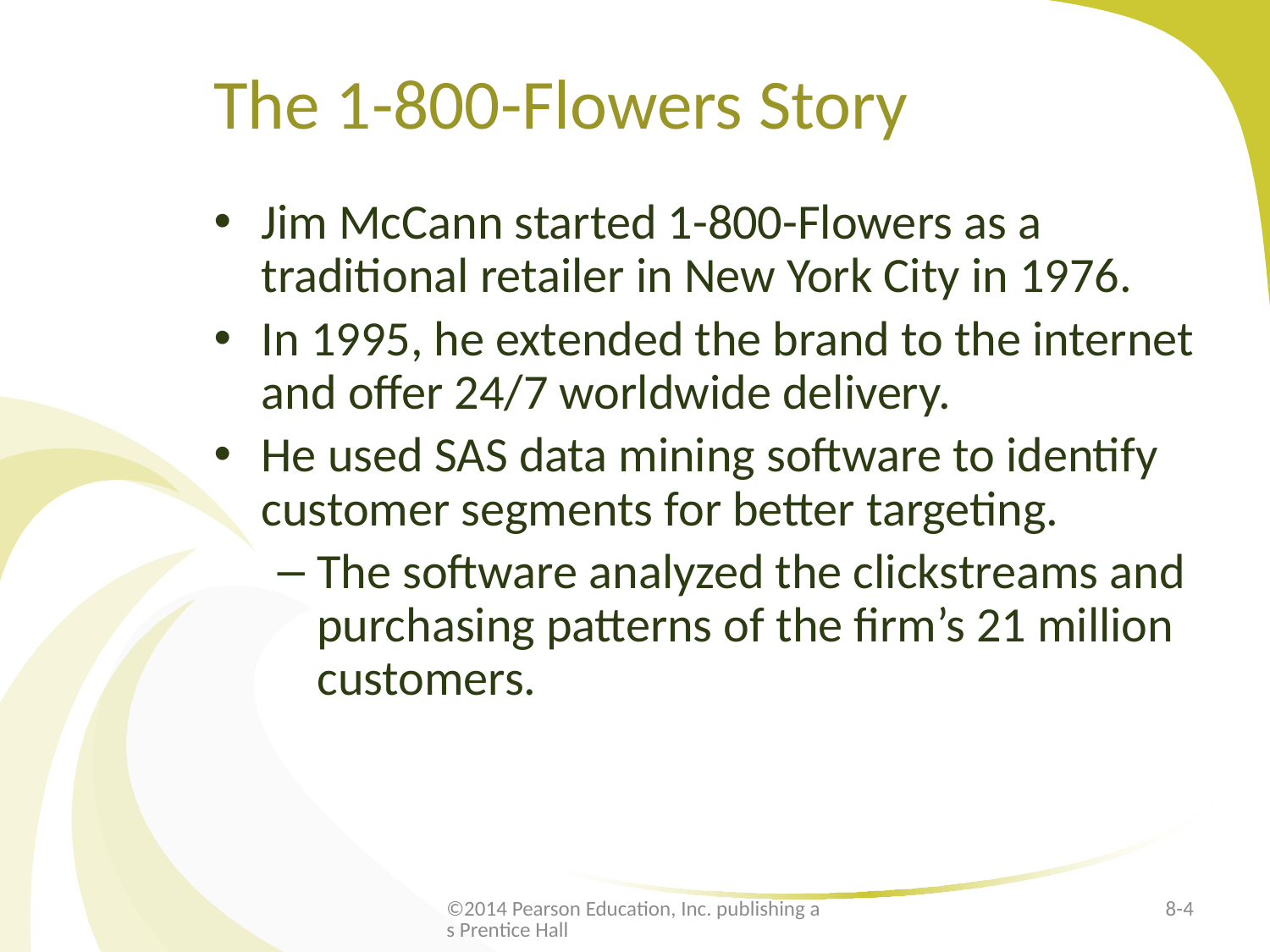

# The 1-800-Flowers Story
Jim McCann started 1-800-Flowers as a traditional retailer in New York City in 1976.
In 1995, he extended the brand to the internet and offer 24/7 worldwide delivery.
He used SAS data mining software to identify customer segments for better targeting.
The software analyzed the clickstreams and purchasing patterns of the firm’s 21 million customers.
©2014 Pearson Education, Inc. publishing as Prentice Hall
8-4